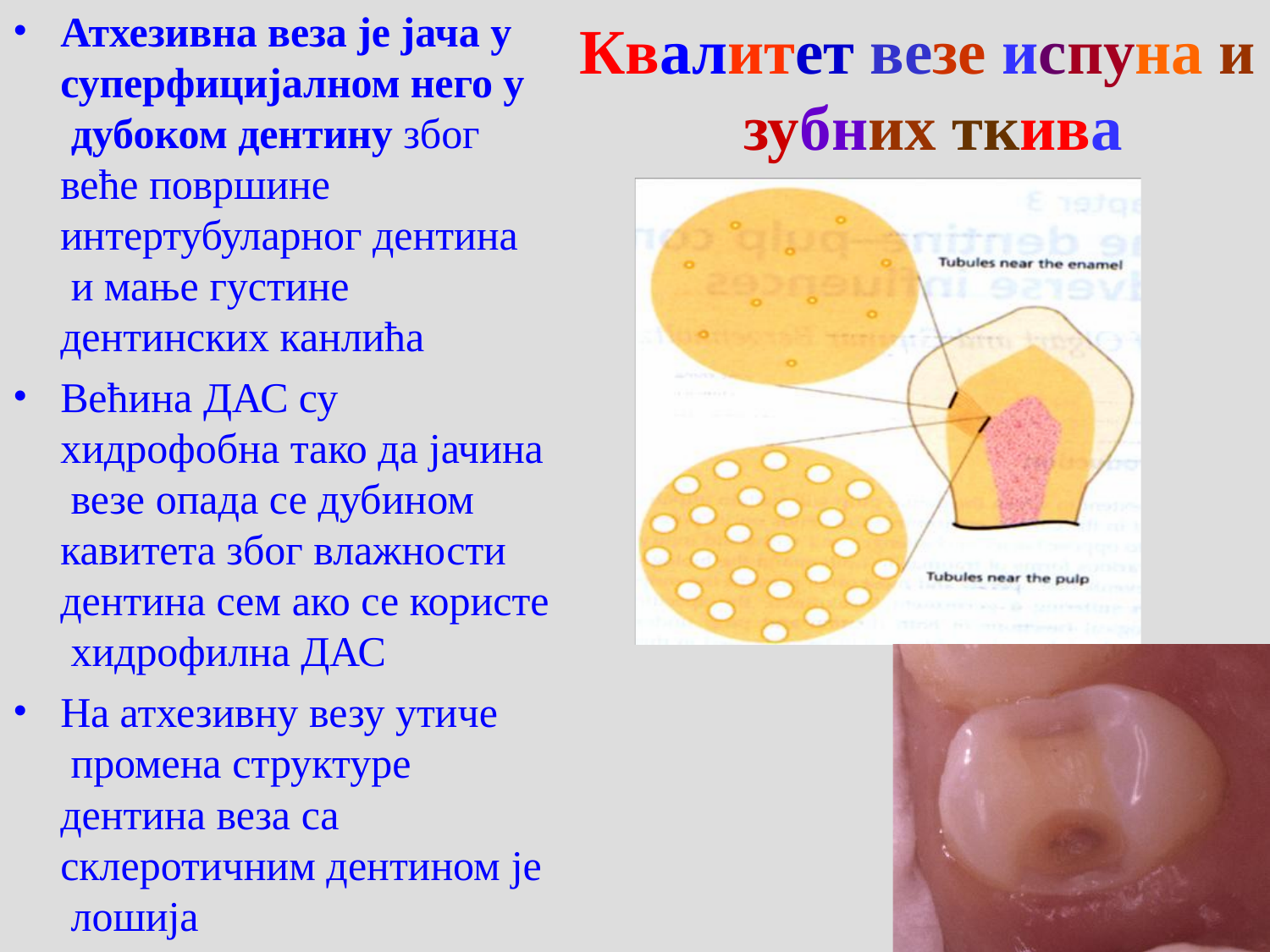

Атхезивна веза је јача у  суперфицијалном него у  дубоком дентину због  веће површине
интертубуларног дентина  и мање густине
дентинских канлића
Већина ДАС су  хидрофобна тако да јачина  везе опада се дубином
кавитета због влажности
дентина сем ако се користе  хидрофилна ДАС
На атхезивну везу утиче  промена структуре
дентина веза са
склеротичним дентином је  лошија
# Квалитет везе испуна и  зубних ткива